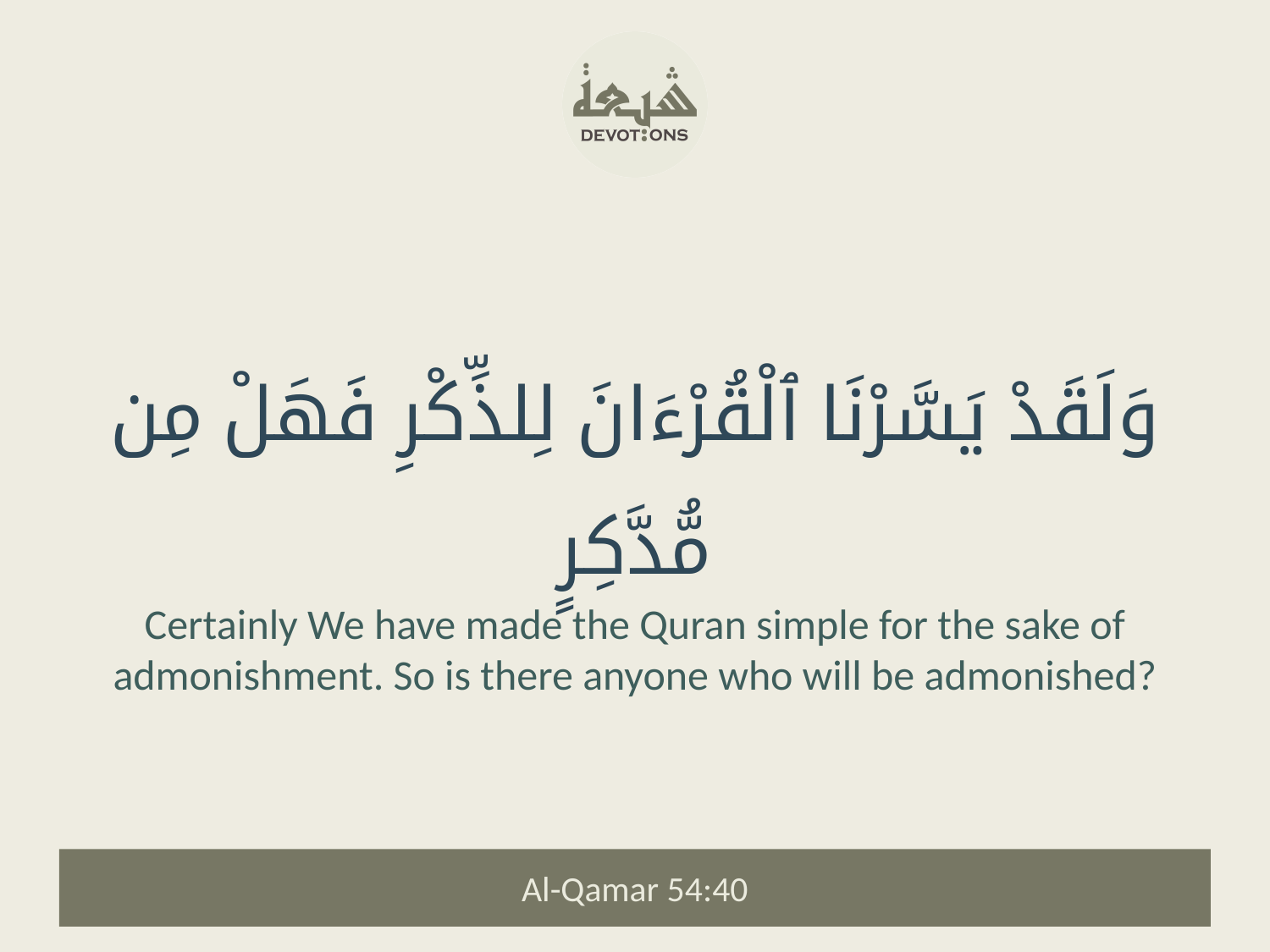

وَلَقَدْ يَسَّرْنَا ٱلْقُرْءَانَ لِلذِّكْرِ فَهَلْ مِن مُّدَّكِرٍ
Certainly We have made the Quran simple for the sake of admonishment. So is there anyone who will be admonished?
Al-Qamar 54:40